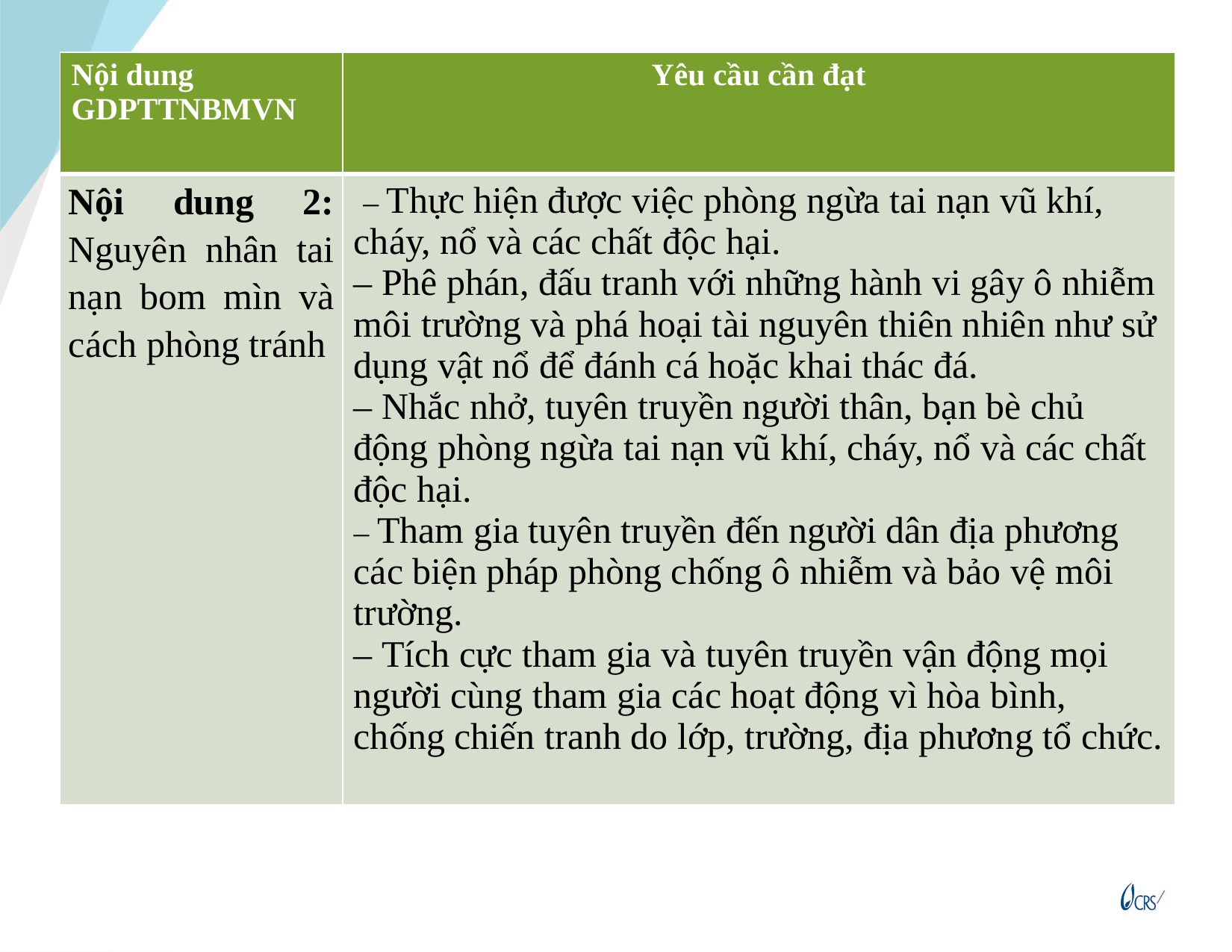

| Nội dung GDPTTNBMVN | Yêu cầu cần đạt |
| --- | --- |
| Nội dung 2: Nguyên nhân tai nạn bom mìn và cách phòng tránh | – Thực hiện được việc phòng ngừa tai nạn vũ khí, cháy, nổ và các chất độc hại. – Phê phán, đấu tranh với những hành vi gây ô nhiễm môi trường và phá hoại tài nguyên thiên nhiên như sử dụng vật nổ để đánh cá hoặc khai thác đá. – Nhắc nhở, tuyên truyền người thân, bạn bè chủ động phòng ngừa tai nạn vũ khí, cháy, nổ và các chất độc hại. – Tham gia tuyên truyền đến người dân địa phương các biện pháp phòng chống ô nhiễm và bảo vệ môi trường. – Tích cực tham gia và tuyên truyền vận động mọi người cùng tham gia các hoạt động vì hòa bình, chống chiến tranh do lớp, trường, địa phương tổ chức. |
15